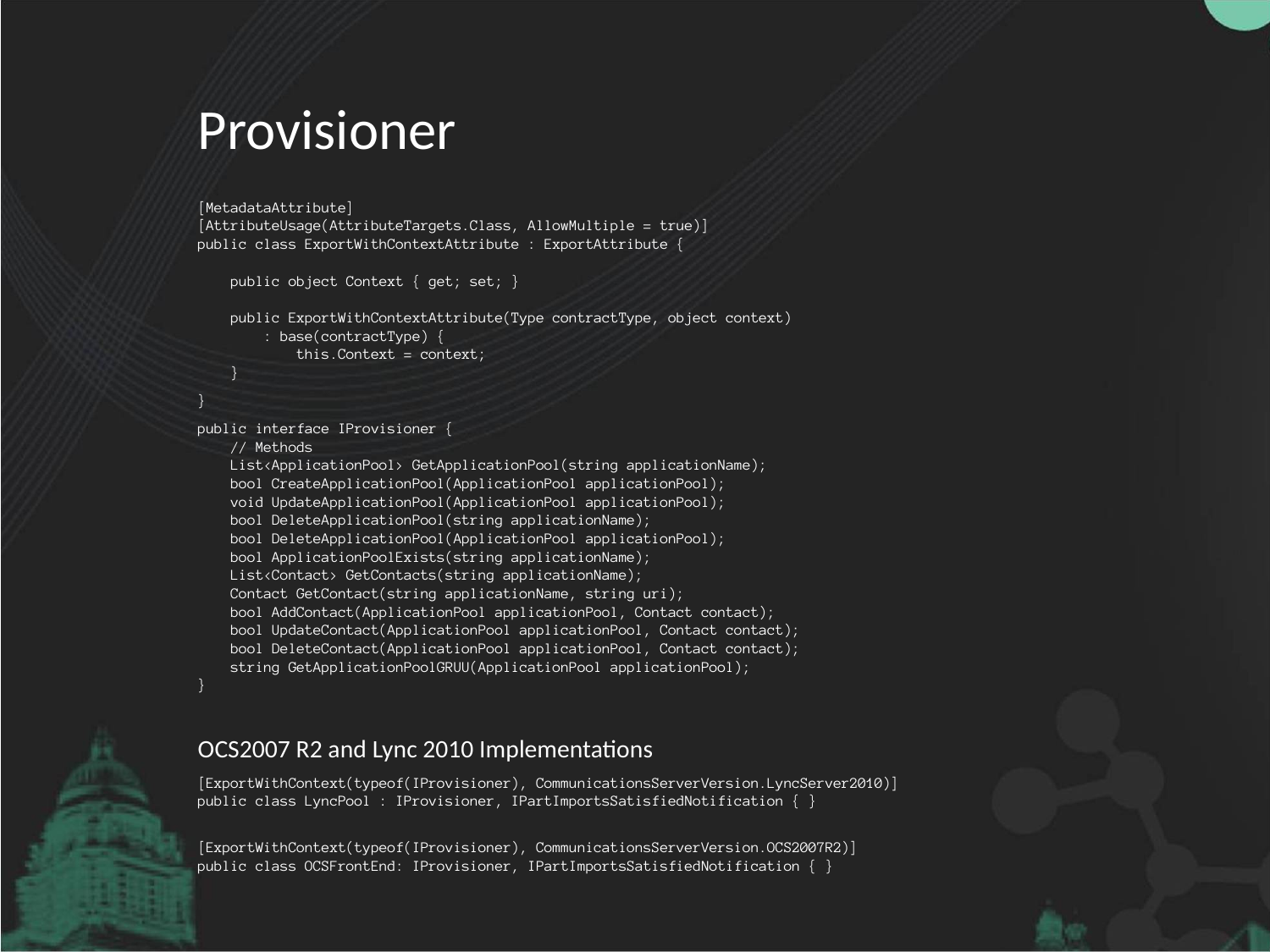

Provisioner
[MetadataAttribute]
[AttributeUsage(AttributeTargets.Class, AllowMultiple = true)]
public class ExportWithContextAttribute : ExportAttribute {
    public object Context { get; set; }
    public ExportWithContextAttribute(Type contractType, object context)
        : base(contractType) {
            this.Context = context;
    }
}
public interface IProvisioner {
    // Methods
    List<ApplicationPool> GetApplicationPool(string applicationName);
    bool CreateApplicationPool(ApplicationPool applicationPool);
    void UpdateApplicationPool(ApplicationPool applicationPool);
    bool DeleteApplicationPool(string applicationName);
    bool DeleteApplicationPool(ApplicationPool applicationPool);
    bool ApplicationPoolExists(string applicationName);
    List<Contact> GetContacts(string applicationName);
    Contact GetContact(string applicationName, string uri);
    bool AddContact(ApplicationPool applicationPool, Contact contact);
    bool UpdateContact(ApplicationPool applicationPool, Contact contact);
    bool DeleteContact(ApplicationPool applicationPool, Contact contact);
    string GetApplicationPoolGRUU(ApplicationPool applicationPool);
}

OCS2007 R2 and Lync 2010 Implementations
[ExportWithContext(typeof(IProvisioner), CommunicationsServerVersion.LyncServer2010)]
public class LyncPool : IProvisioner, IPartImportsSatisfiedNotification { }
[ExportWithContext(typeof(IProvisioner), CommunicationsServerVersion.OCS2007R2)]
public class OCSFrontEnd: IProvisioner, IPartImportsSatisfiedNotification { }